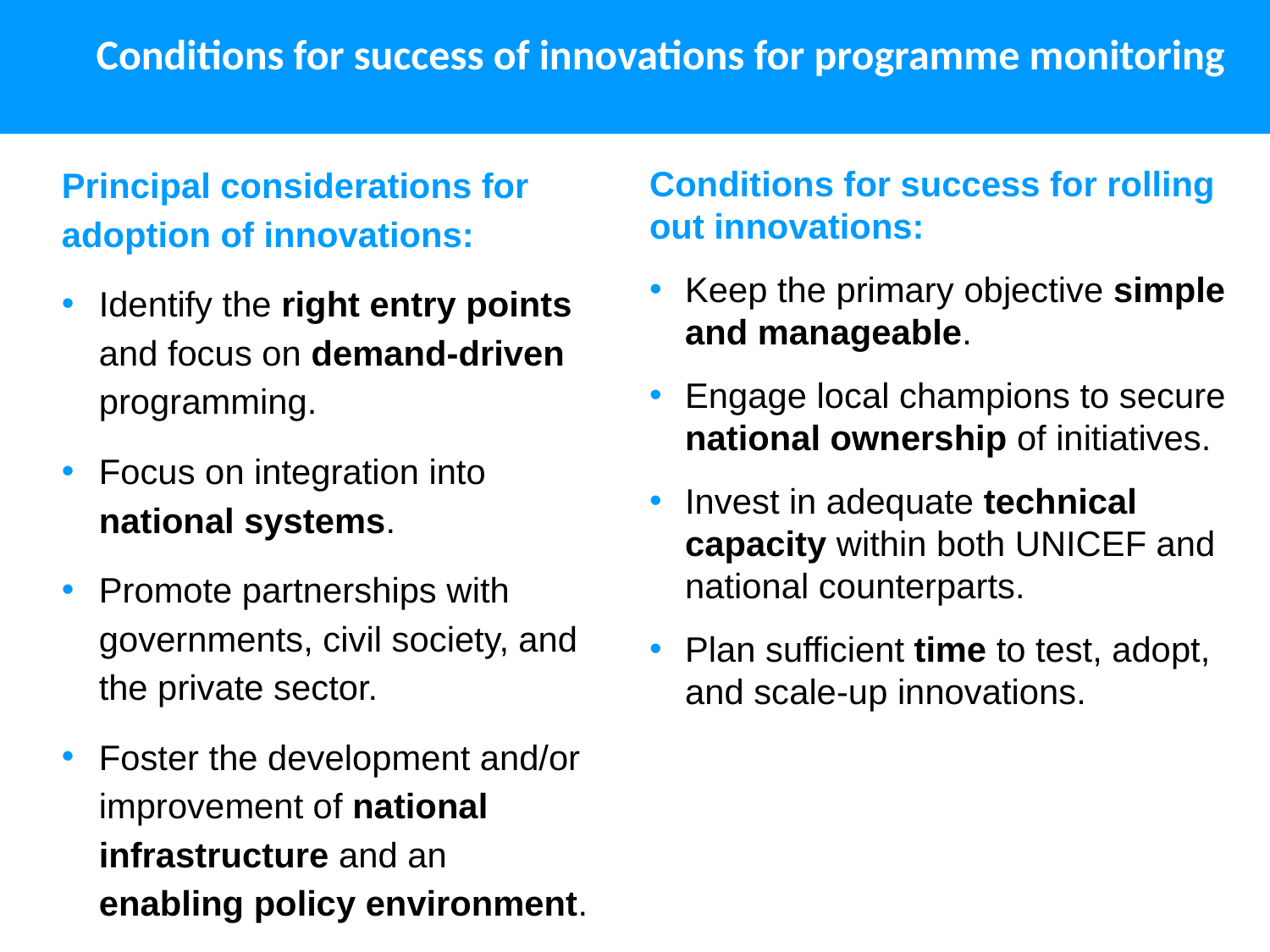

Conditions for success of innovations for programme monitoring
Principal considerations for adoption of innovations:
Identify the right entry points and focus on demand-driven programming.
Focus on integration into national systems.
Promote partnerships with governments, civil society, and the private sector.
Foster the development and/or improvement of national infrastructure and an enabling policy environment.

Conditions for success – scalability and sustainability
Conditions for success for rolling out innovations:
Keep the primary objective simple and manageable.
Engage local champions to secure national ownership of initiatives.
Invest in adequate technical capacity within both UNICEF and national counterparts.
Plan sufficient time to test, adopt, and scale-up innovations.